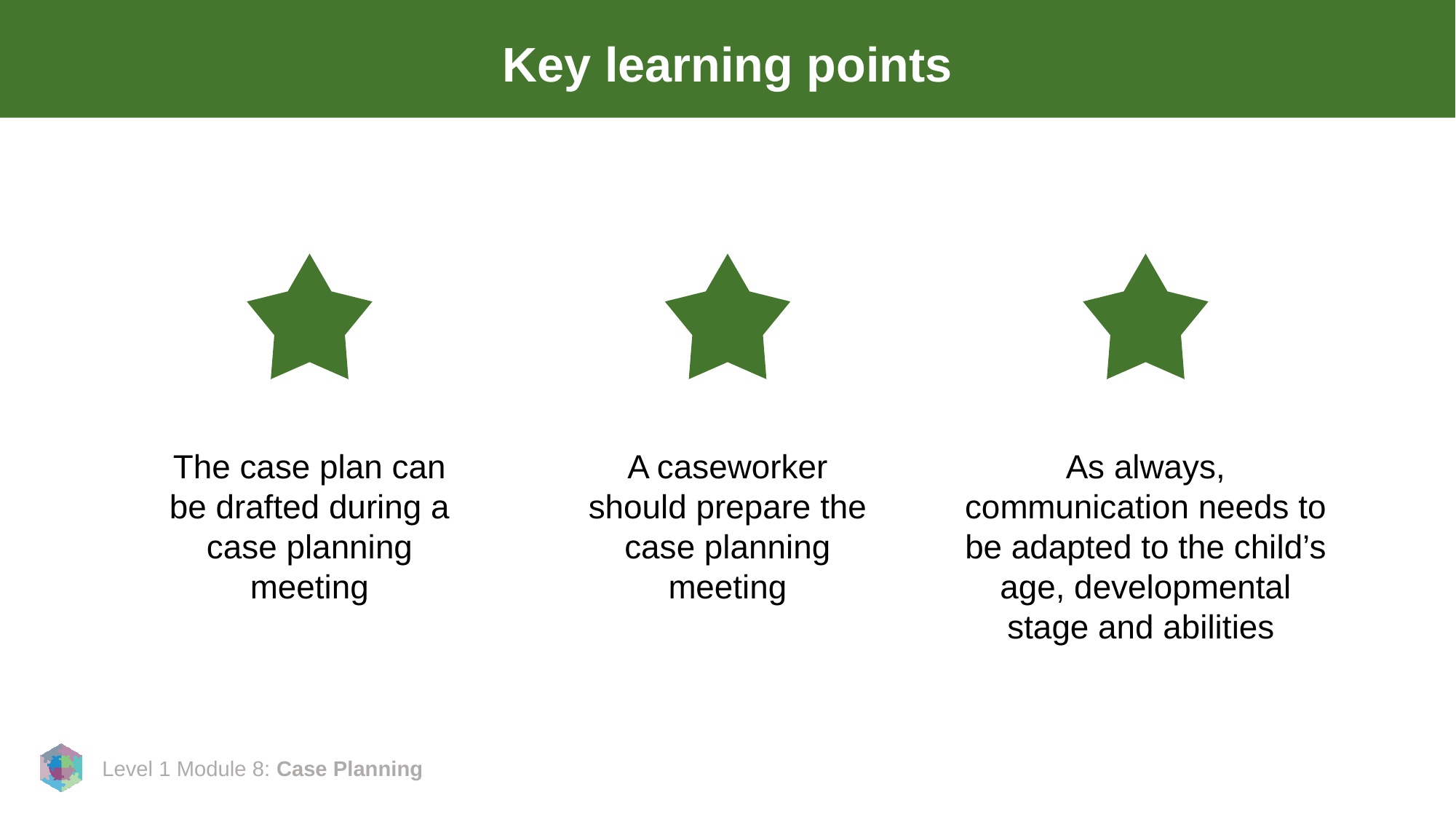

# Key learning points

The case plan can be drafted during a case planning meeting
A caseworker should prepare the case planning meeting
As always, communication needs to be adapted to the child’s age, developmental stage and abilities